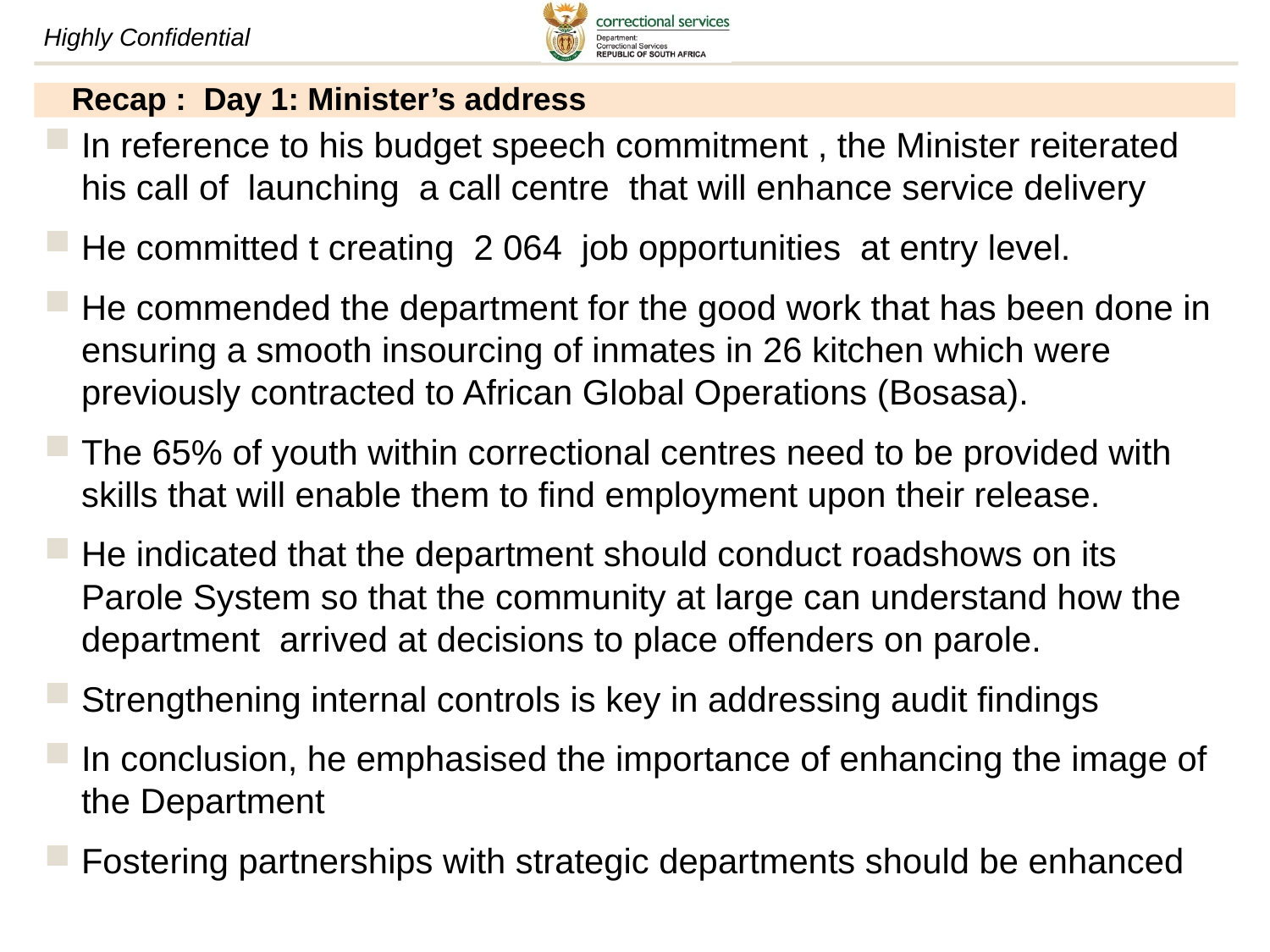

# Recap :  Day 1: Minister’s address
In reference to his budget speech commitment , the Minister reiterated his call of  launching  a call centre  that will enhance service delivery
He committed t creating  2 064  job opportunities  at entry level.
He commended the department for the good work that has been done in ensuring a smooth insourcing of inmates in 26 kitchen which were previously contracted to African Global Operations (Bosasa).
The 65% of youth within correctional centres need to be provided with skills that will enable them to find employment upon their release.
He indicated that the department should conduct roadshows on its  Parole System so that the community at large can understand how the department  arrived at decisions to place offenders on parole.
Strengthening internal controls is key in addressing audit findings
In conclusion, he emphasised the importance of enhancing the image of the Department
Fostering partnerships with strategic departments should be enhanced